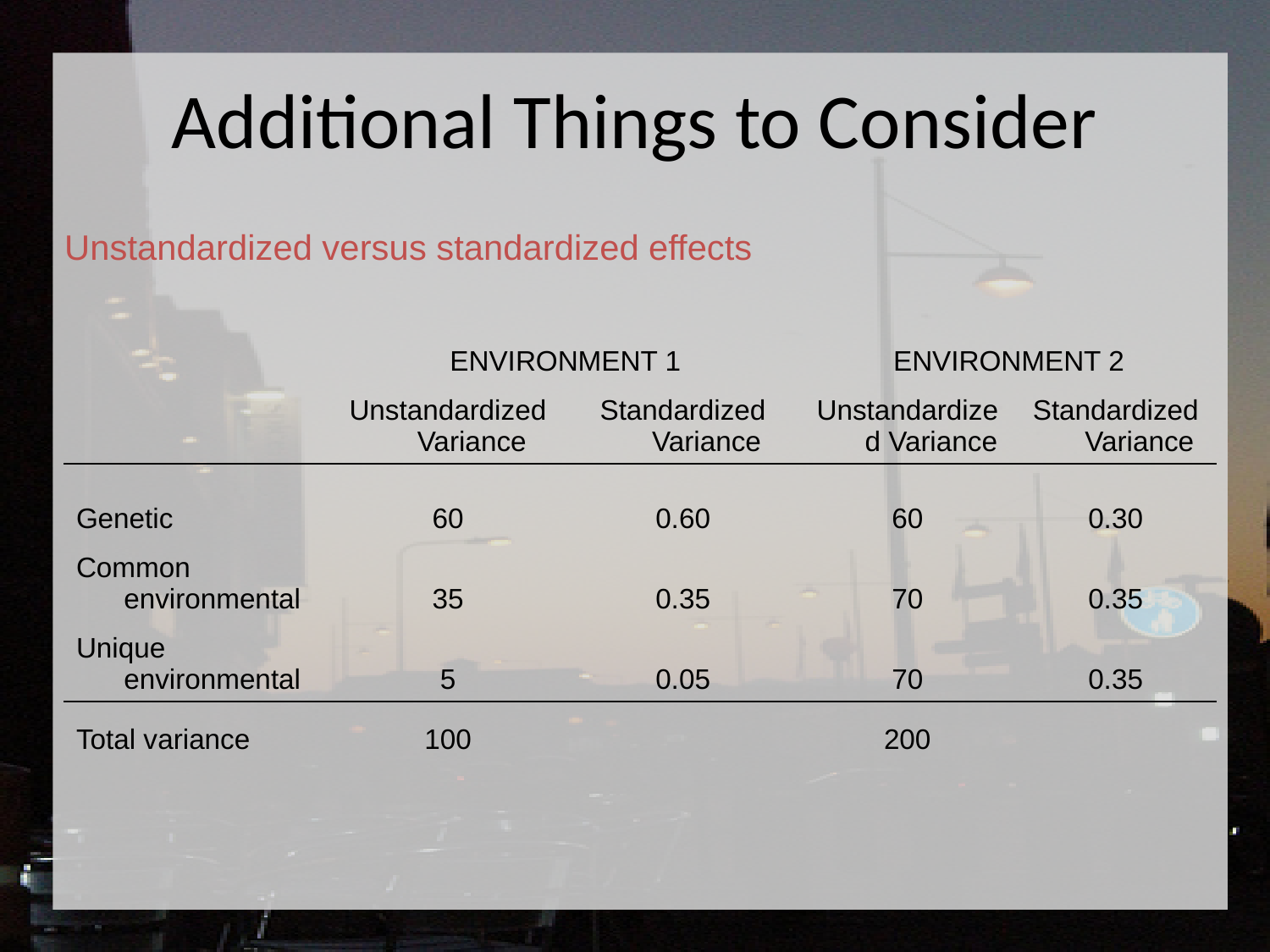

# Additional Things to Consider

Unstandardized versus standardized effects
|  | ENVIRONMENT 1 |  | ENVIRONMENT 2 |  |
| --- | --- | --- | --- | --- |
|  | Unstandardized Variance | Standardized Variance | Unstandardized Variance | Standardized Variance |
| Genetic | 60 | 0.60 | 60 | 0.30 |
| Common environmental | 35 | 0.35 | 70 | 0.35 |
| Unique environmental | 5 | 0.05 | 70 | 0.35 |
| Total variance | 100 |  | 200 |  |